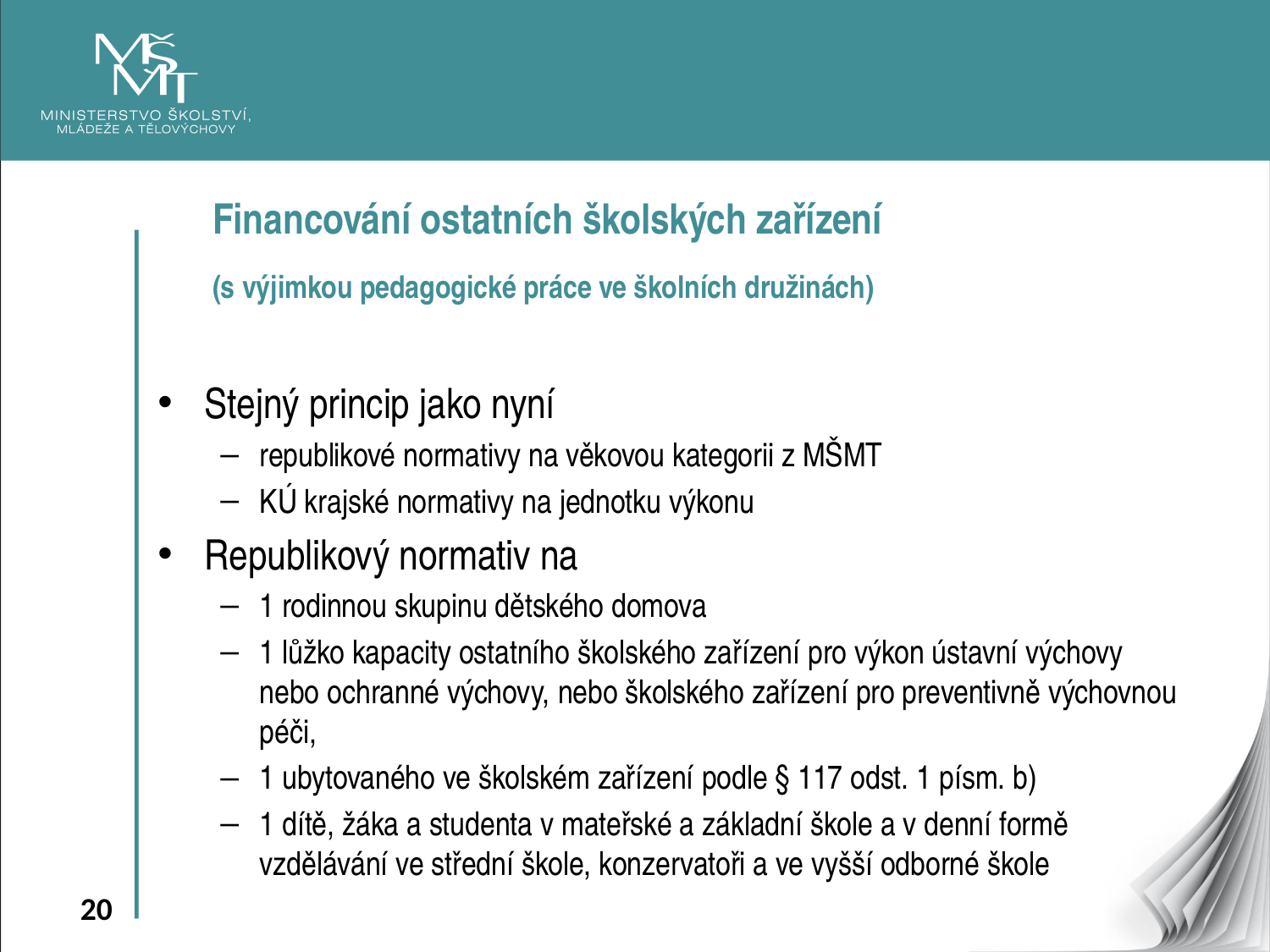

Financování ostatních školských zařízení
(s výjimkou pedagogické práce ve školních družinách)

Stejný princip jako nyní
republikové normativy na věkovou kategorii z MŠMT
KÚ krajské normativy na jednotku výkonu
Republikový normativ na
1 rodinnou skupinu dětského domova
1 lůžko kapacity ostatního školského zařízení pro výkon ústavní výchovy nebo ochranné výchovy, nebo školského zařízení pro preventivně výchovnou péči,
1 ubytovaného ve školském zařízení podle § 117 odst. 1 písm. b)
1 dítě, žáka a studenta v mateřské a základní škole a v denní formě vzdělávání ve střední škole, konzervatoři a ve vyšší odborné škole